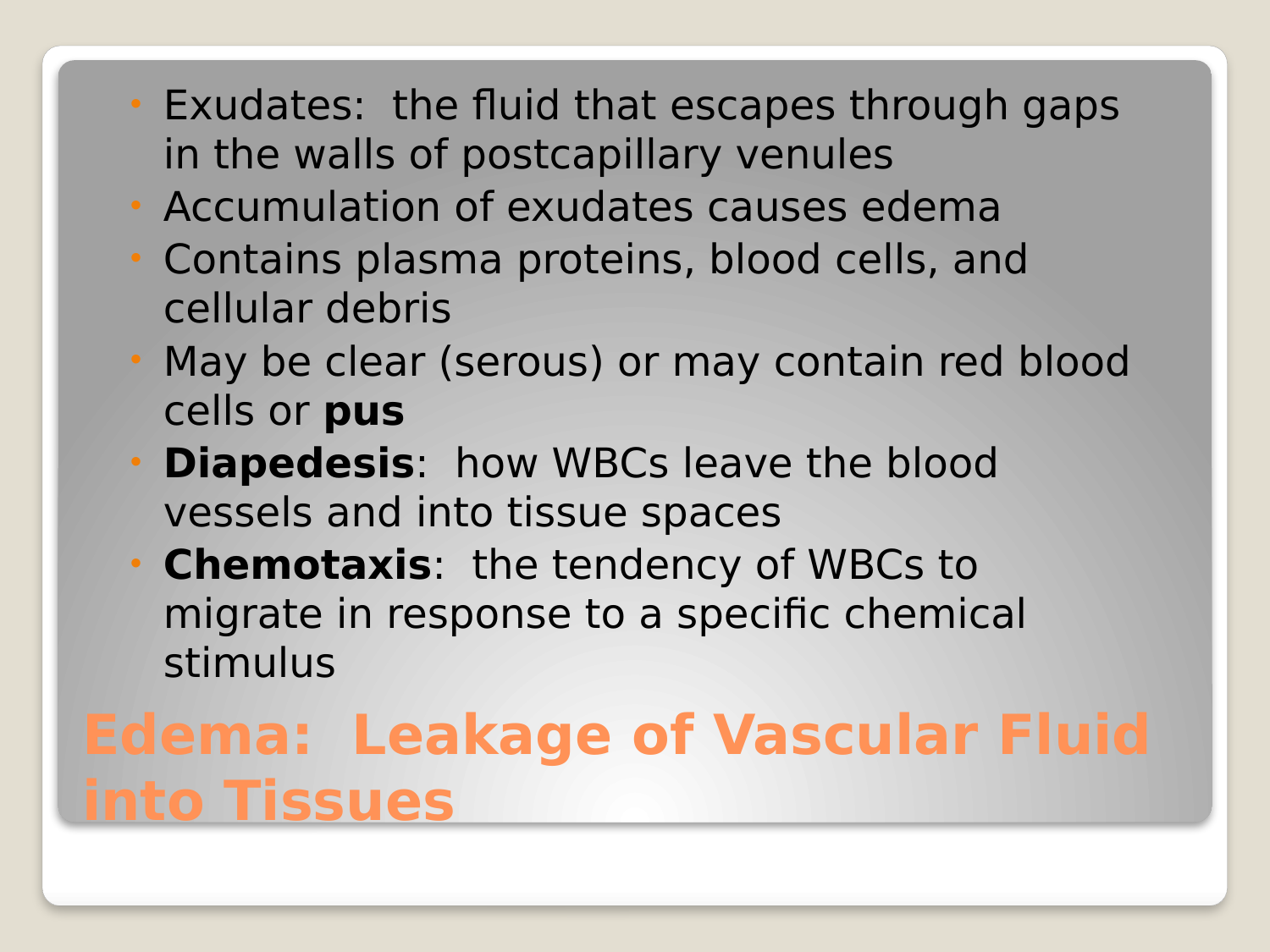

Exudates:  the fluid that escapes through gaps in the walls of postcapillary venules
Accumulation of exudates causes edema
Contains plasma proteins, blood cells, and cellular debris
May be clear (serous) or may contain red blood cells or pus
Diapedesis:  how WBCs leave the blood vessels and into tissue spaces
Chemotaxis:  the tendency of WBCs to migrate in response to a specific chemical stimulus
# Edema:  Leakage of Vascular Fluid into Tissues